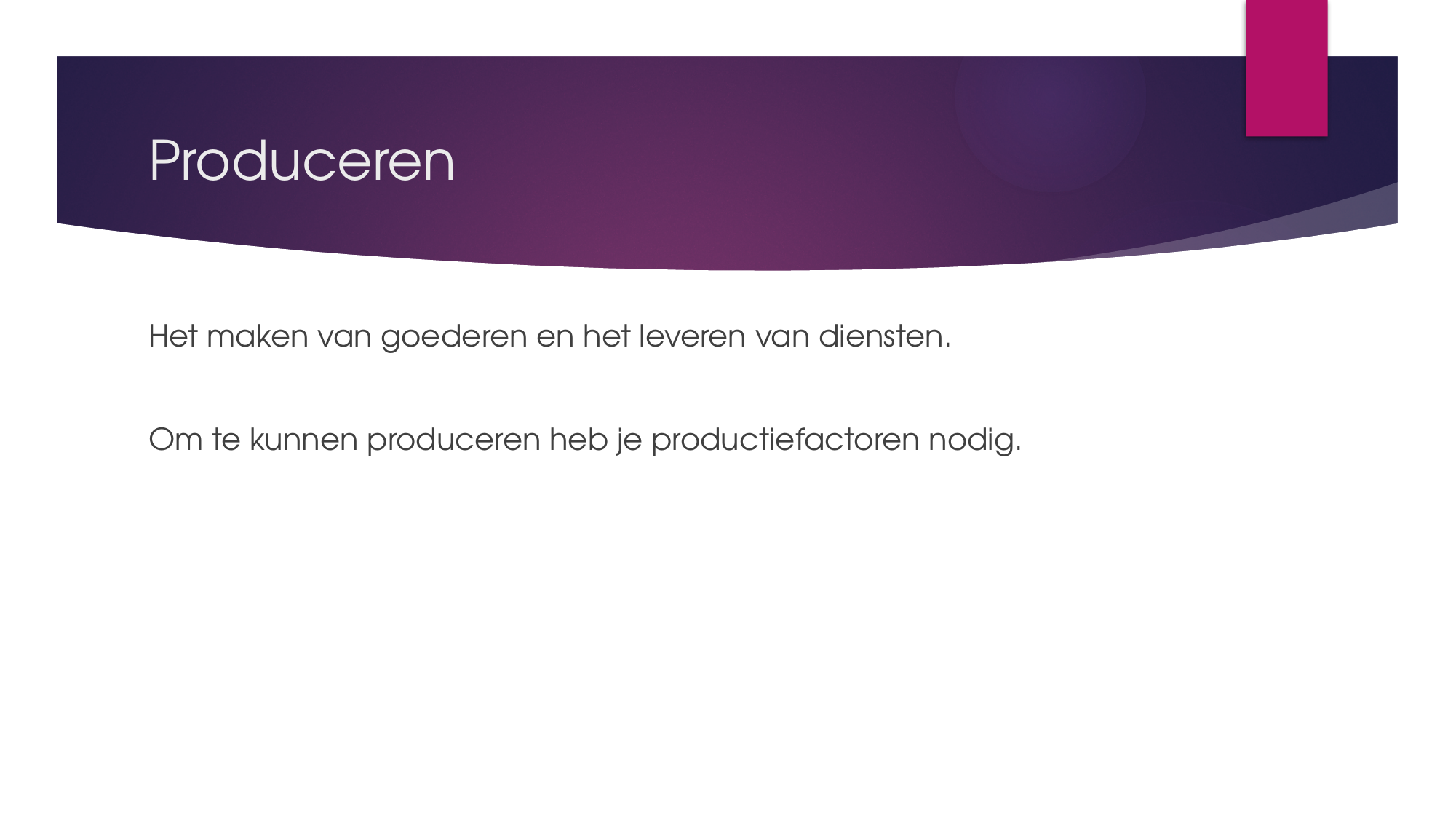

# Produceren
Het maken van goederen en het leveren van diensten.

Om te kunnen produceren heb je productiefactoren nodig.